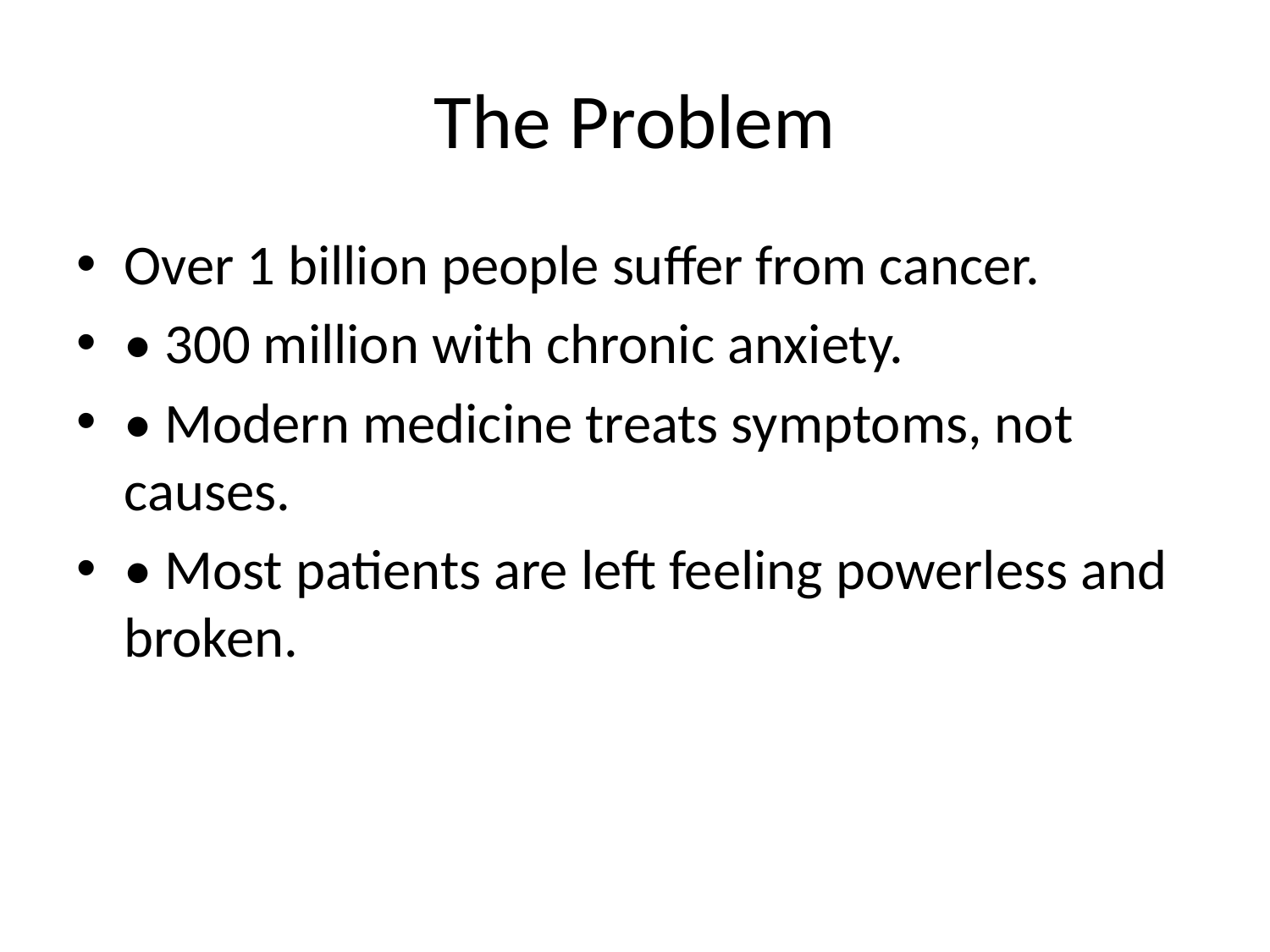

# The Problem
Over 1 billion people suffer from cancer.
• 300 million with chronic anxiety.
• Modern medicine treats symptoms, not causes.
• Most patients are left feeling powerless and broken.